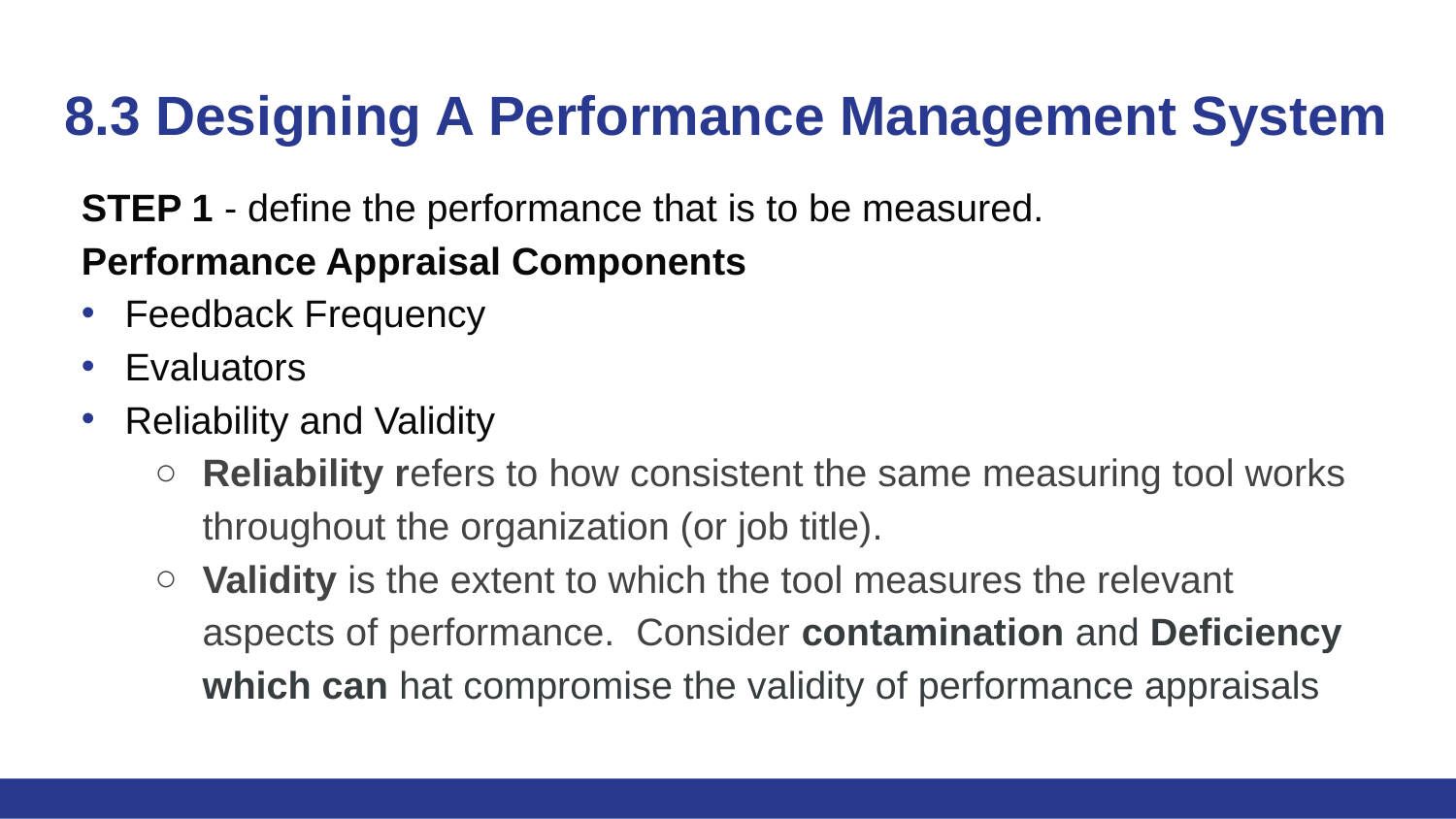

# 8.3 Designing A Performance Management System
STEP 1 - define the performance that is to be measured.
Performance Appraisal Components
Feedback Frequency
Evaluators
Reliability and Validity
Reliability refers to how consistent the same measuring tool works throughout the organization (or job title).
Validity is the extent to which the tool measures the relevant aspects of performance.  Consider contamination and Deficiency  which can hat compromise the validity of performance appraisals